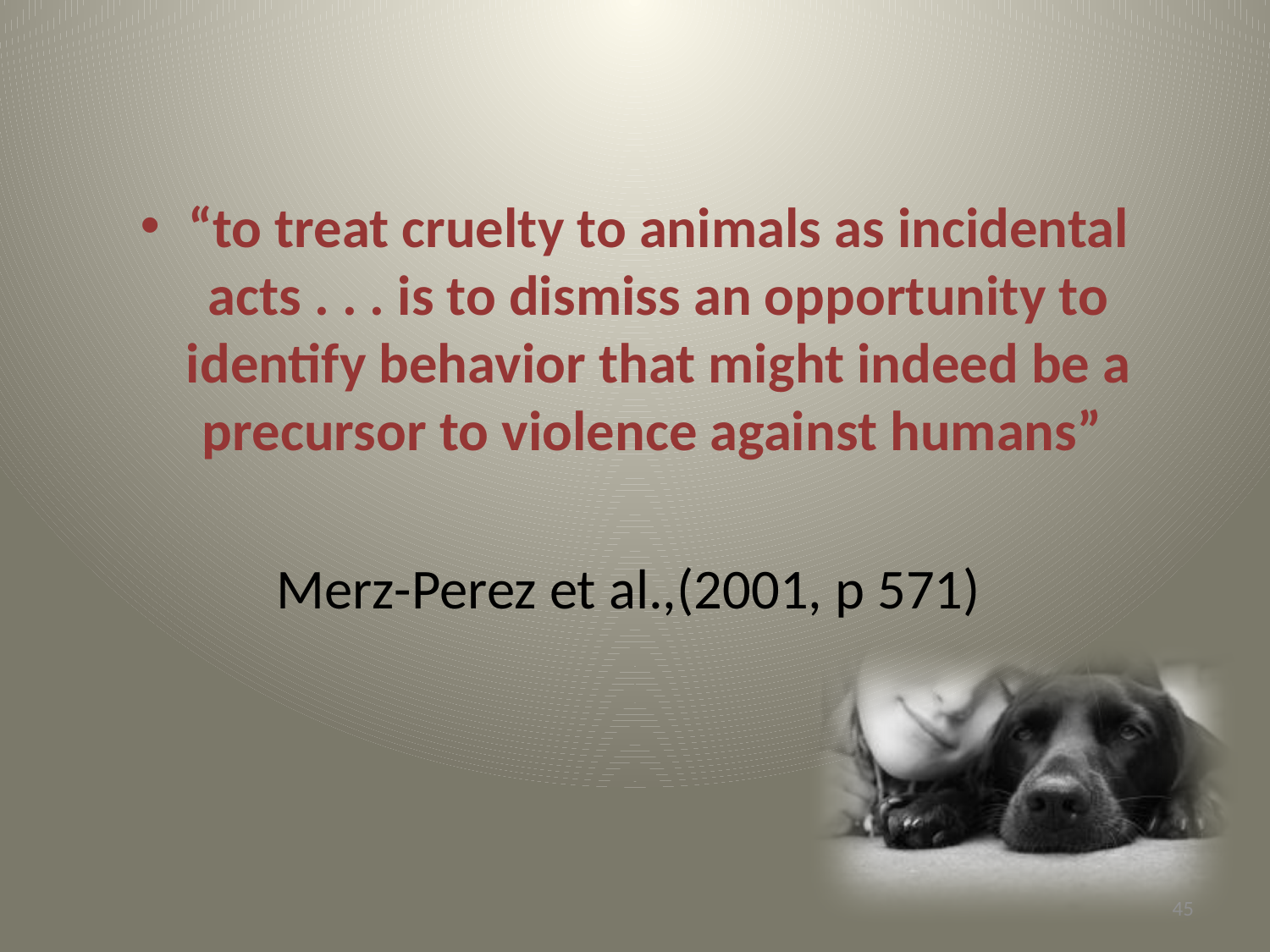

“to treat cruelty to animals as incidental acts . . . is to dismiss an opportunity to identify behavior that might indeed be a precursor to violence against humans”

Merz-Perez et al.,(2001, p 571)
45